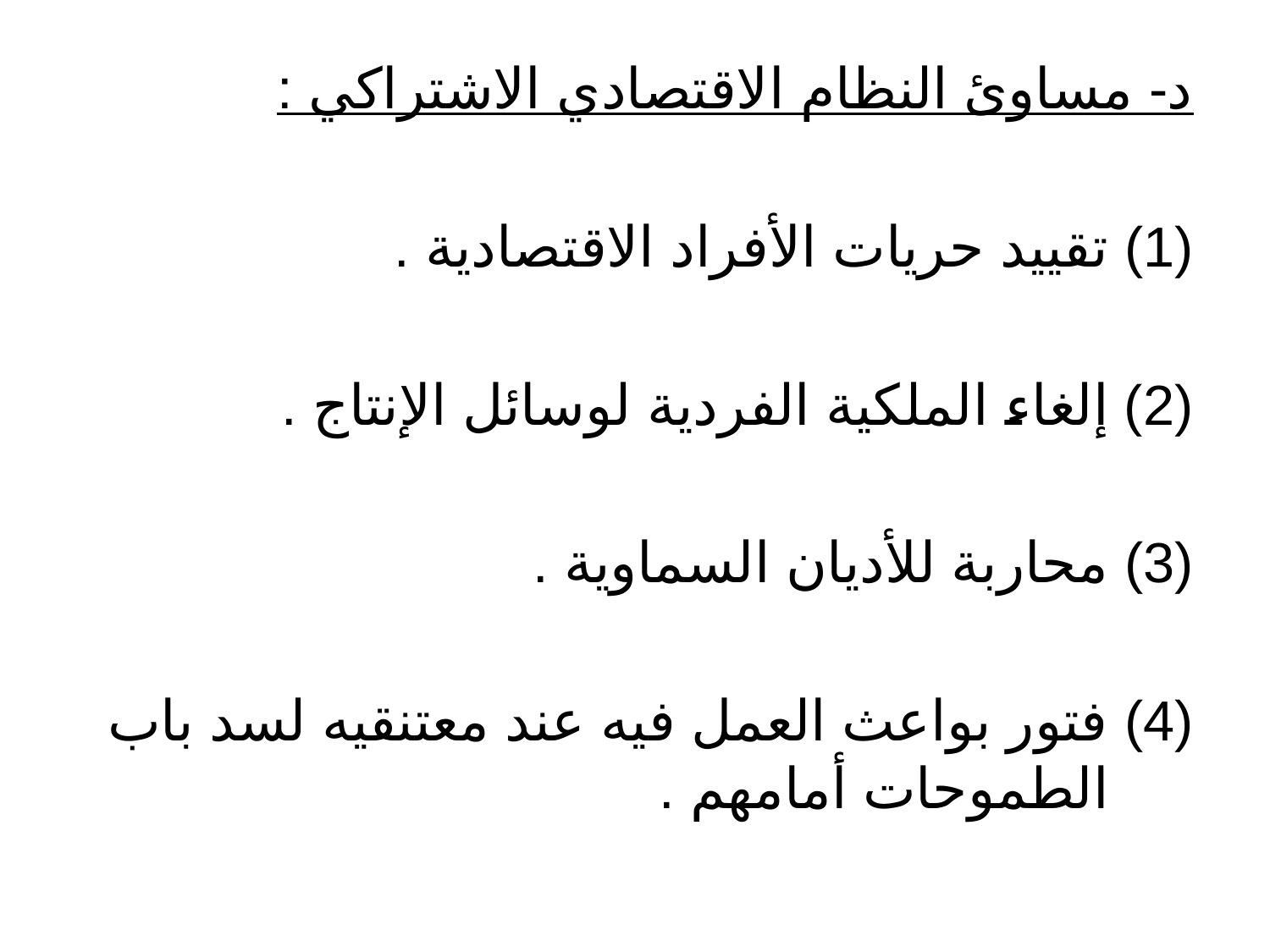

د- مساوئ النظام الاقتصادي الاشتراكي :

تقييد حريات الأفراد الاقتصادية .

(2) إلغاء الملكية الفردية لوسائل الإنتاج .

(3) محاربة للأديان السماوية .

(4) فتور بواعث العمل فيه عند معتنقيه لسد باب الطموحات أمامهم .